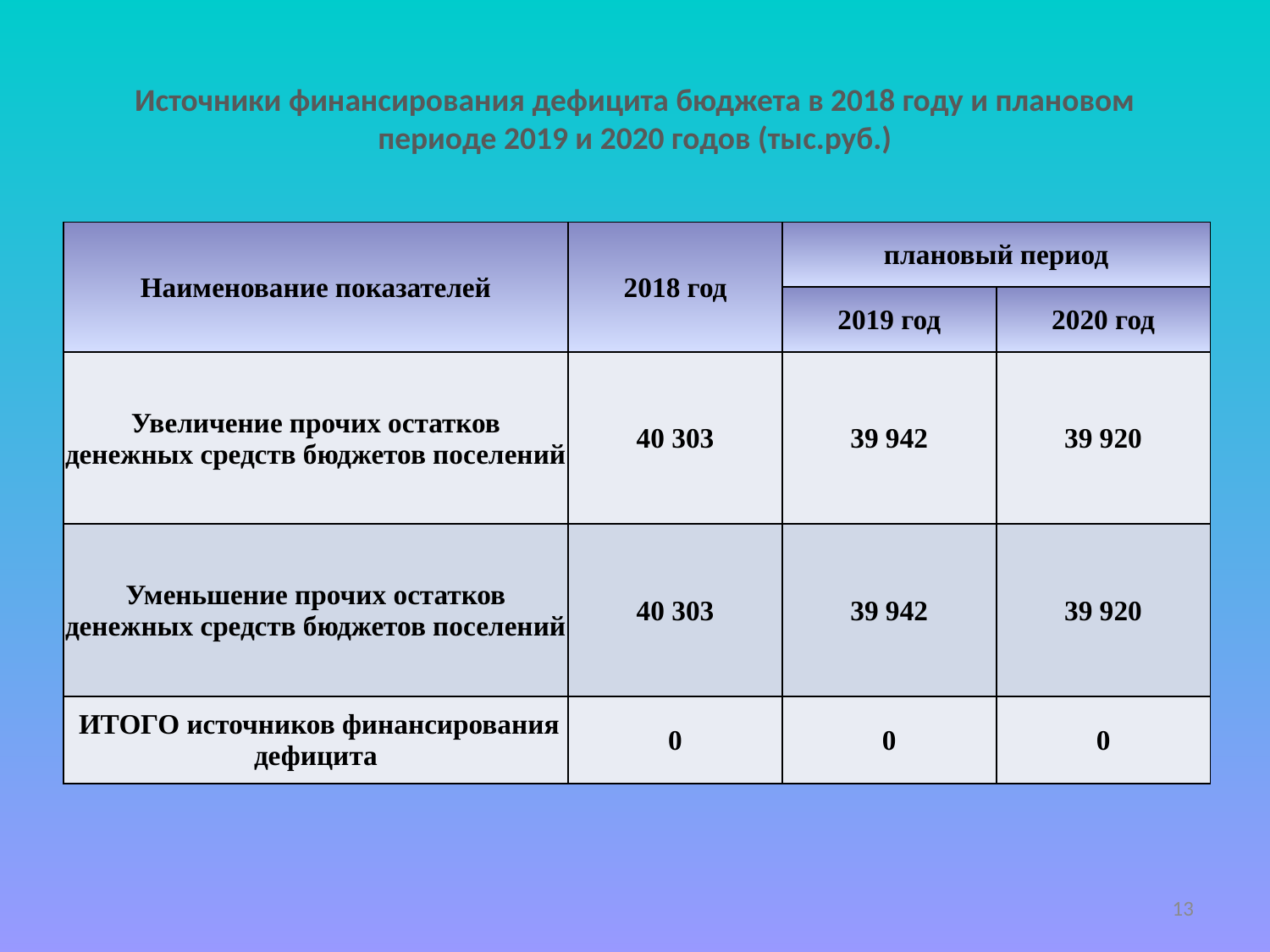

# Источники финансирования дефицита бюджета в 2018 году и плановом периоде 2019 и 2020 годов (тыс.руб.)
| Наименование показателей | 2018 год | плановый период |  |
| --- | --- | --- | --- |
|  |  | 2019 год | 2020 год |
| Увеличение прочих остатков денежных средств бюджетов поселений | 40 303 | 39 942 | 39 920 |
| Уменьшение прочих остатков денежных средств бюджетов поселений | 40 303 | 39 942 | 39 920 |
| ИТОГО источников финансирования дефицита | 0 | 0 | 0 |
13